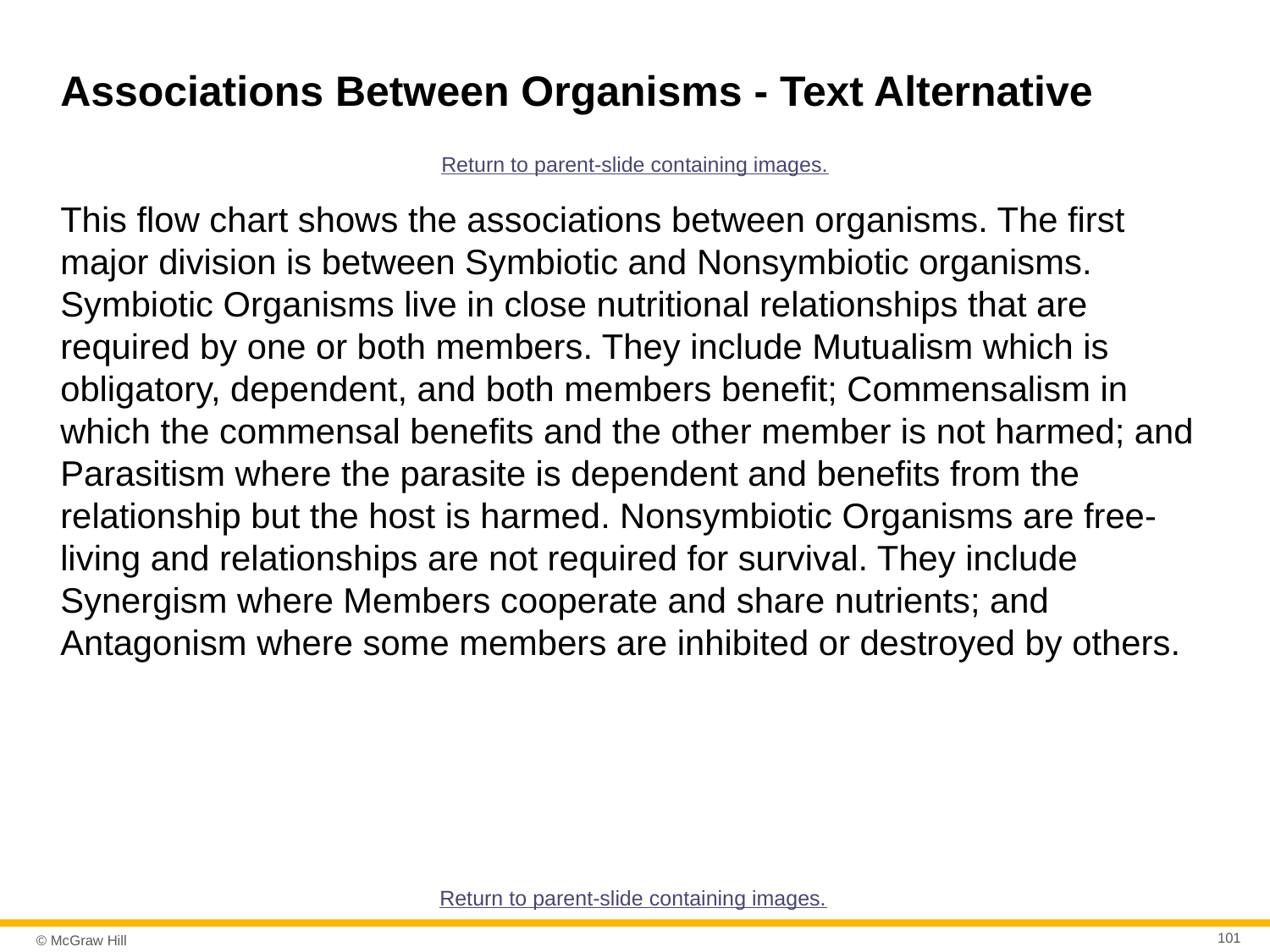

# Associations Between Organisms - Text Alternative
Return to parent-slide containing images.
This flow chart shows the associations between organisms. The first major division is between Symbiotic and Nonsymbiotic organisms. Symbiotic Organisms live in close nutritional relationships that are required by one or both members. They include Mutualism which is obligatory, dependent, and both members benefit; Commensalism in which the commensal benefits and the other member is not harmed; and Parasitism where the parasite is dependent and benefits from the relationship but the host is harmed. Nonsymbiotic Organisms are free-living and relationships are not required for survival. They include Synergism where Members cooperate and share nutrients; and Antagonism where some members are inhibited or destroyed by others.
Return to parent-slide containing images.